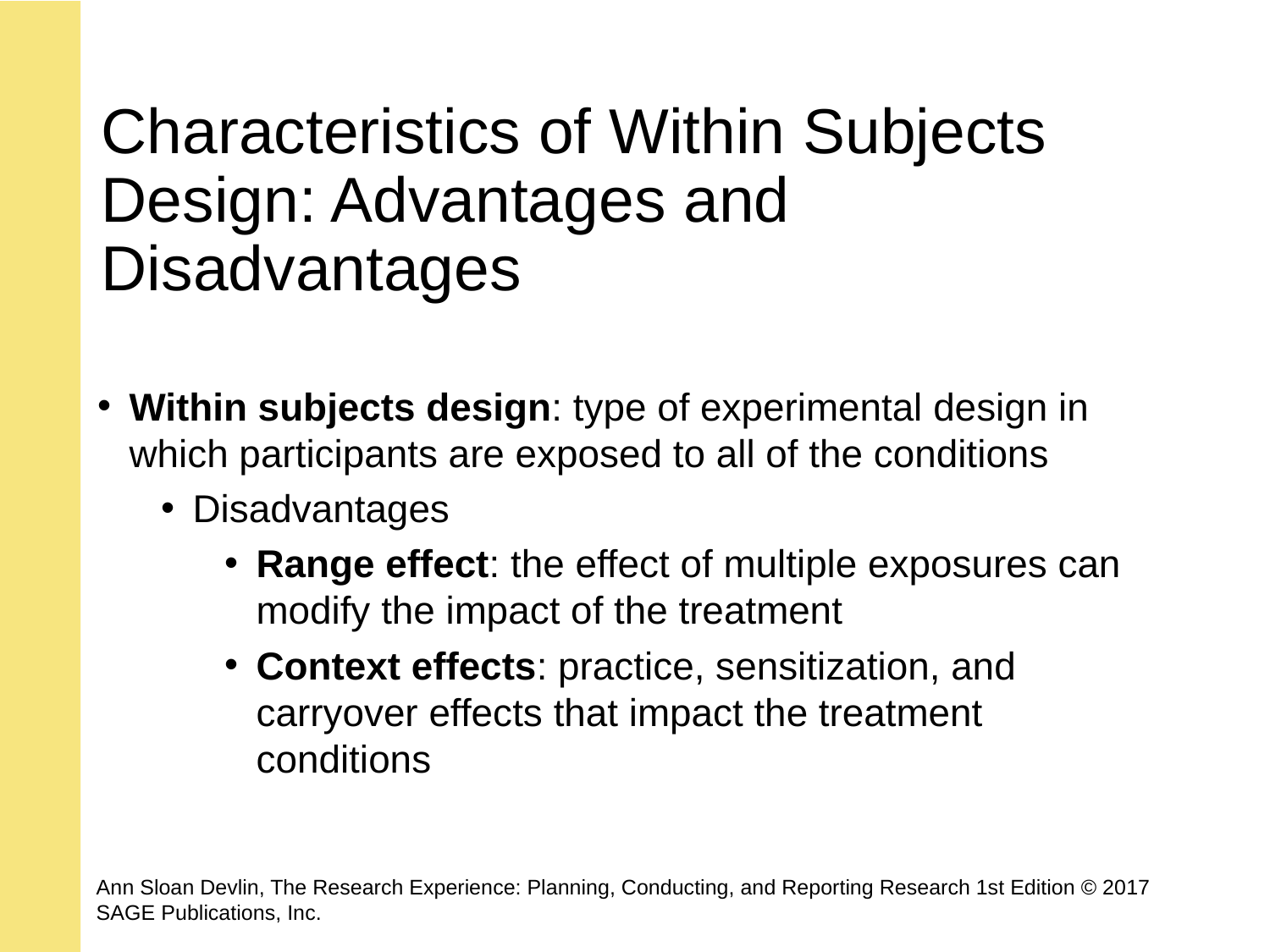

# Characteristics of Within Subjects Design: Advantages and Disadvantages
Within subjects design: type of experimental design in which participants are exposed to all of the conditions
Disadvantages
Range effect: the effect of multiple exposures can modify the impact of the treatment
Context effects: practice, sensitization, and carryover effects that impact the treatment conditions